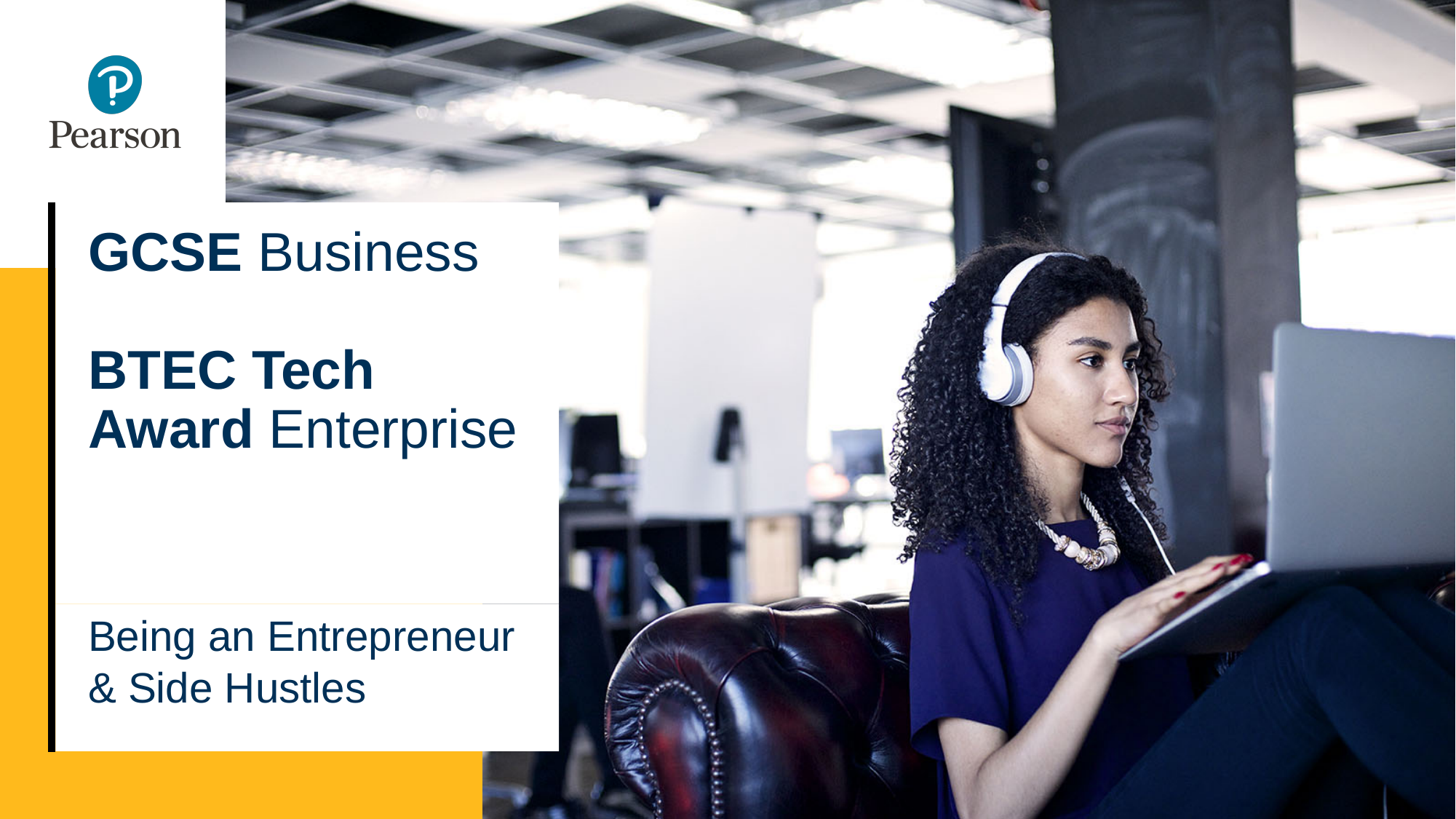

# GCSE Business BTEC Tech Award Enterprise
Being an Entrepreneur & Side Hustles